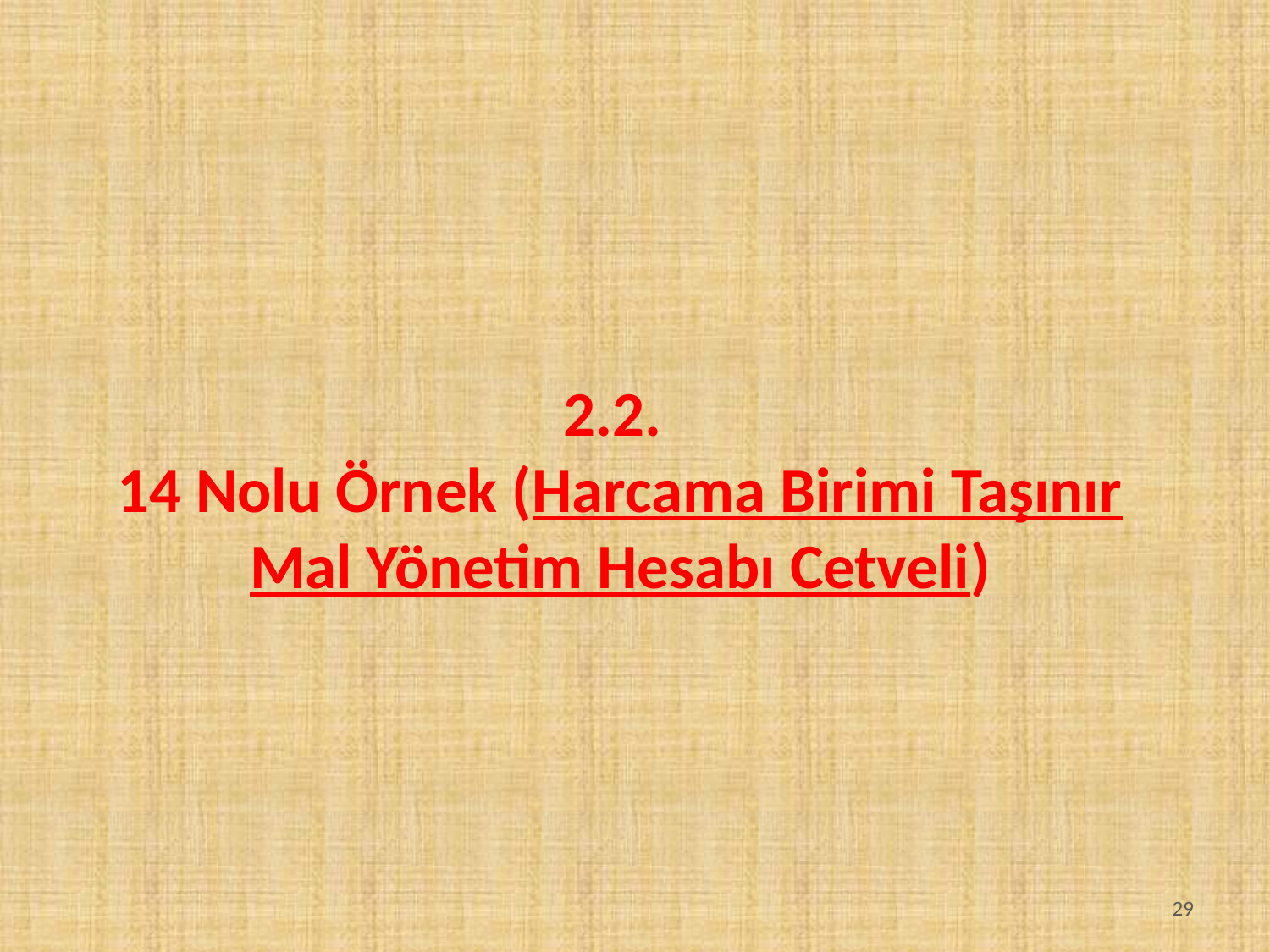

2.2.
14 Nolu Örnek (Harcama Birimi Taşınır Mal Yönetim Hesabı Cetveli)
29